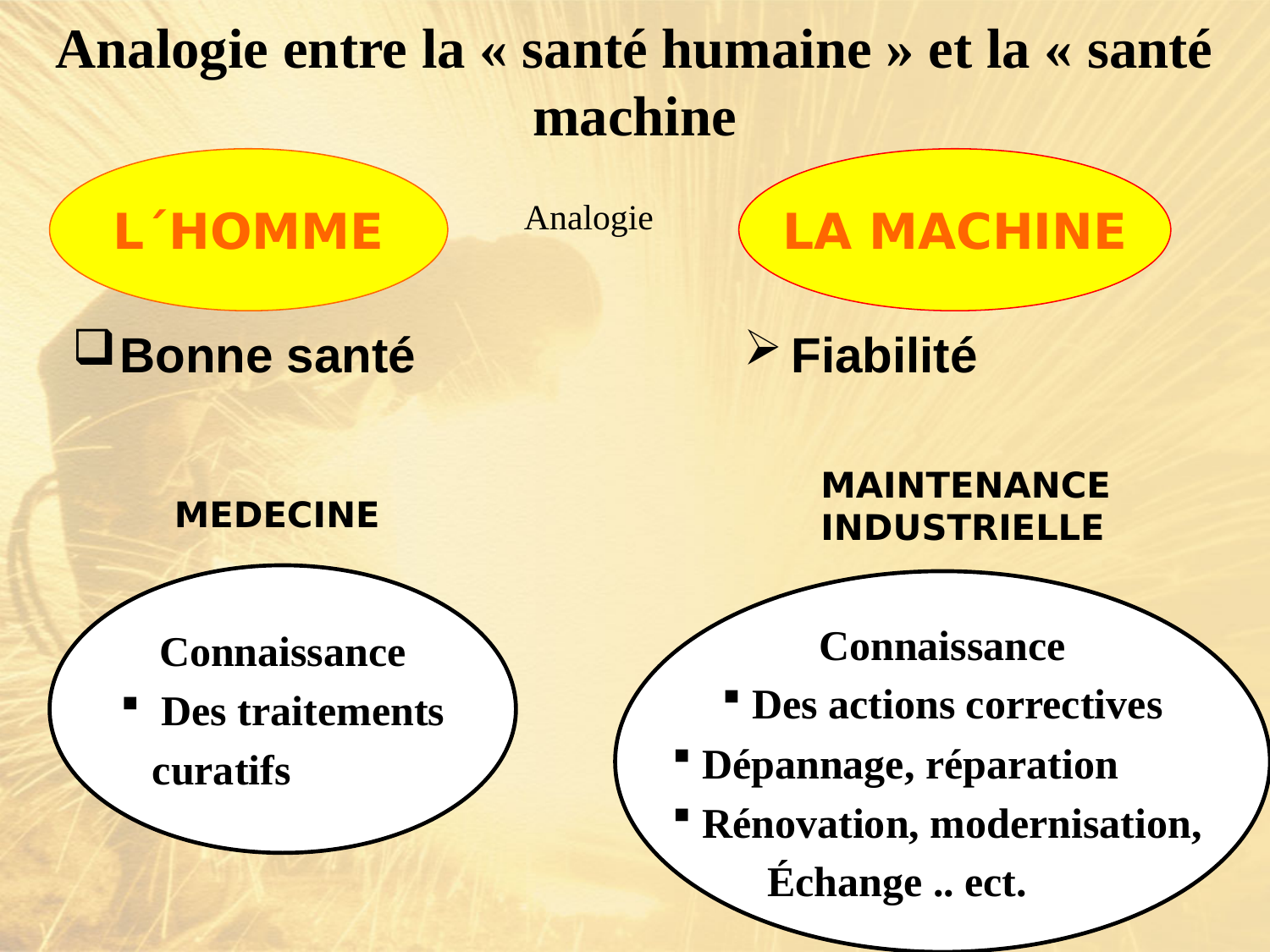

Analogie entre la « santé humaine » et la « santé machine
L´HOMME
LA MACHINE
Analogie
Bonne santé
Fiabilité
MAINTENANCE
INDUSTRIELLE
MEDECINE

Connaissance
 Des traitements
   curatifs

Connaissance
Des actions correctives
Dépannage, réparation
Rénovation, modernisation,
         Échange .. ect.